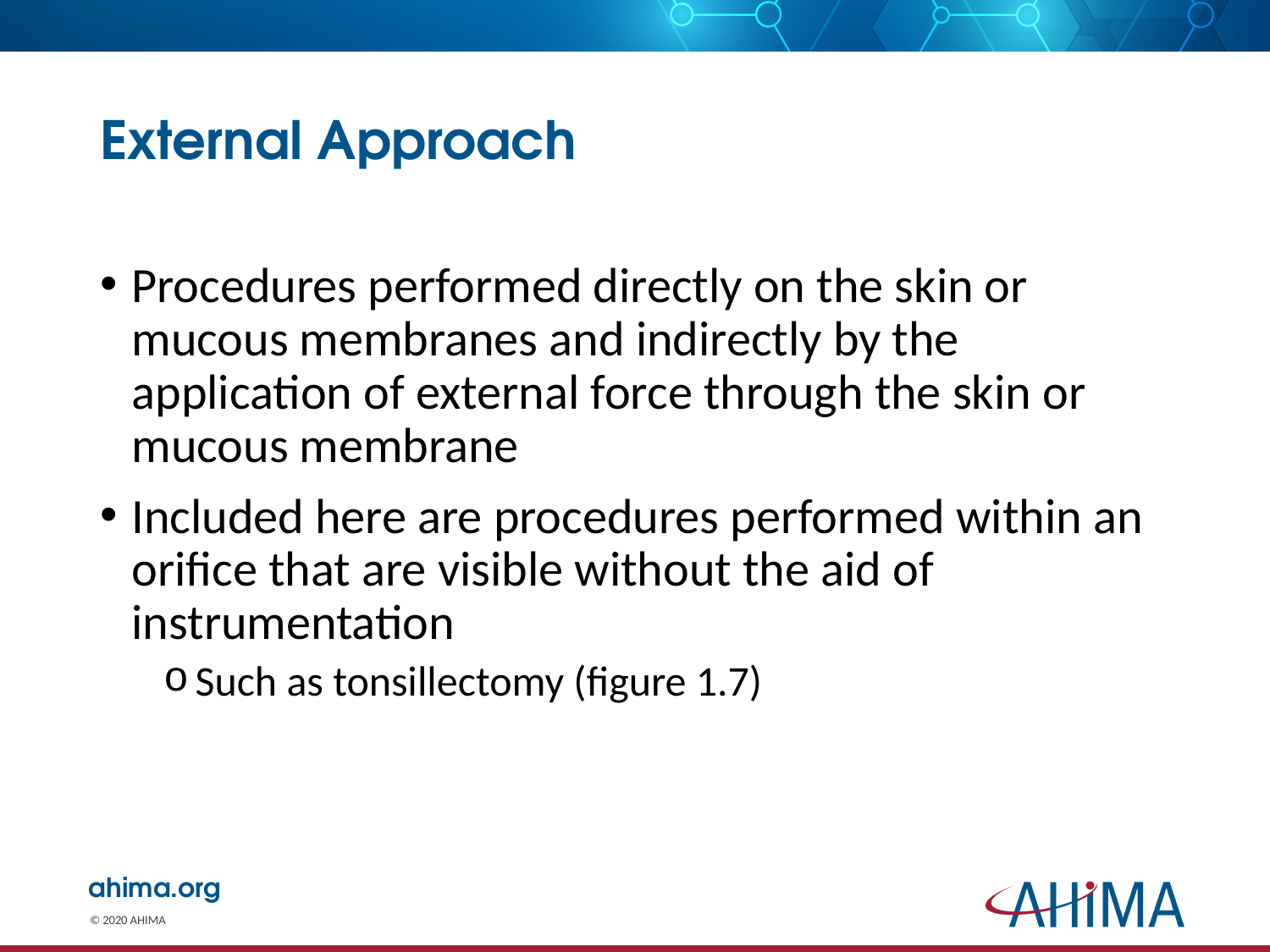

# External Approach
Procedures performed directly on the skin or mucous membranes and indirectly by the application of external force through the skin or mucous membrane
Included here are procedures performed within an orifice that are visible without the aid of instrumentation
Such as tonsillectomy (figure 1.7)